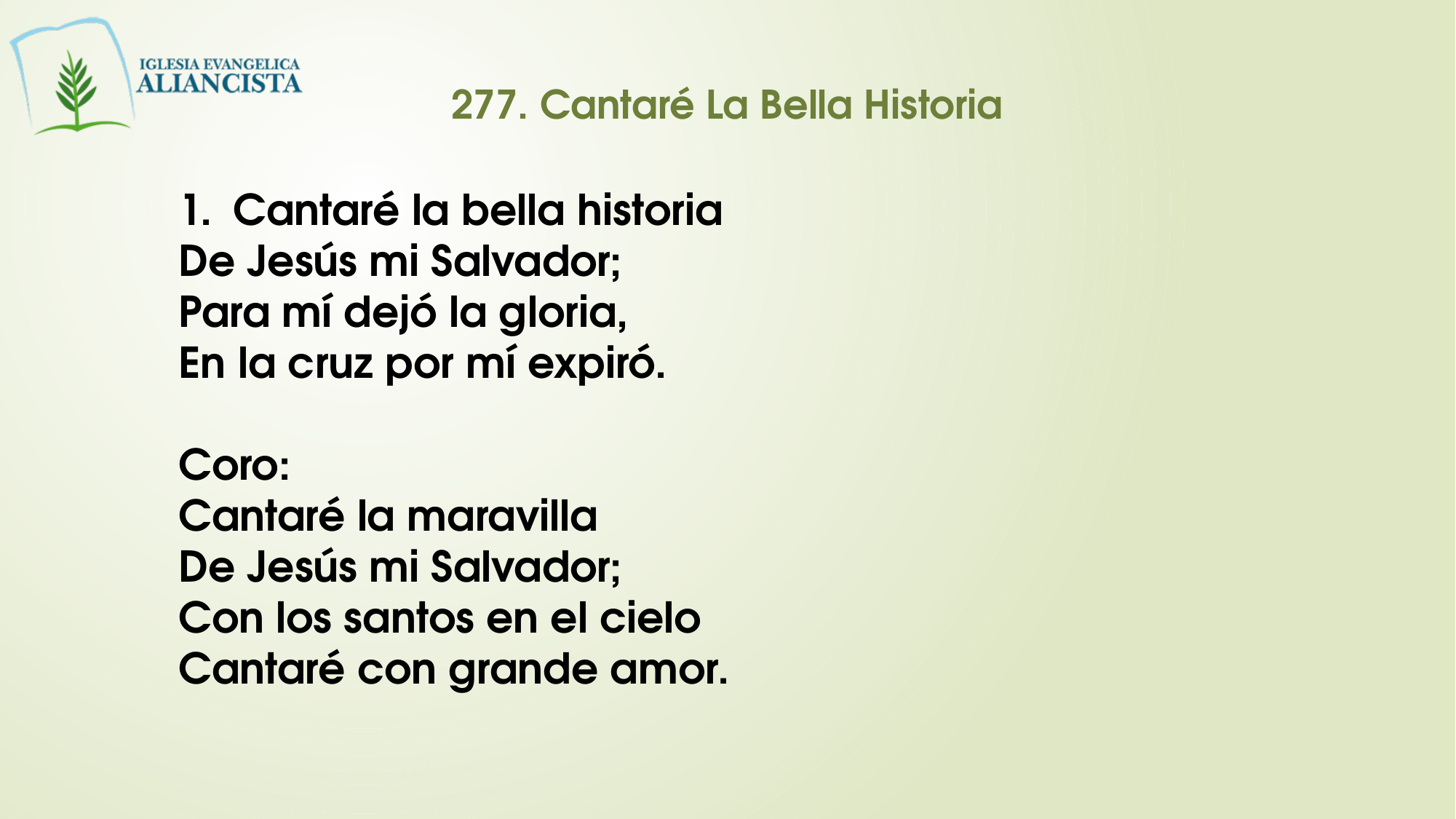

277. Cantaré La Bella Historia
Cantaré la bella historia
De Jesús mi Salvador;
Para mí dejó la gloria,
En la cruz por mí expiró.

Coro:
Cantaré la maravilla
De Jesús mi Salvador;
Con los santos en el cielo
Cantaré con grande amor.